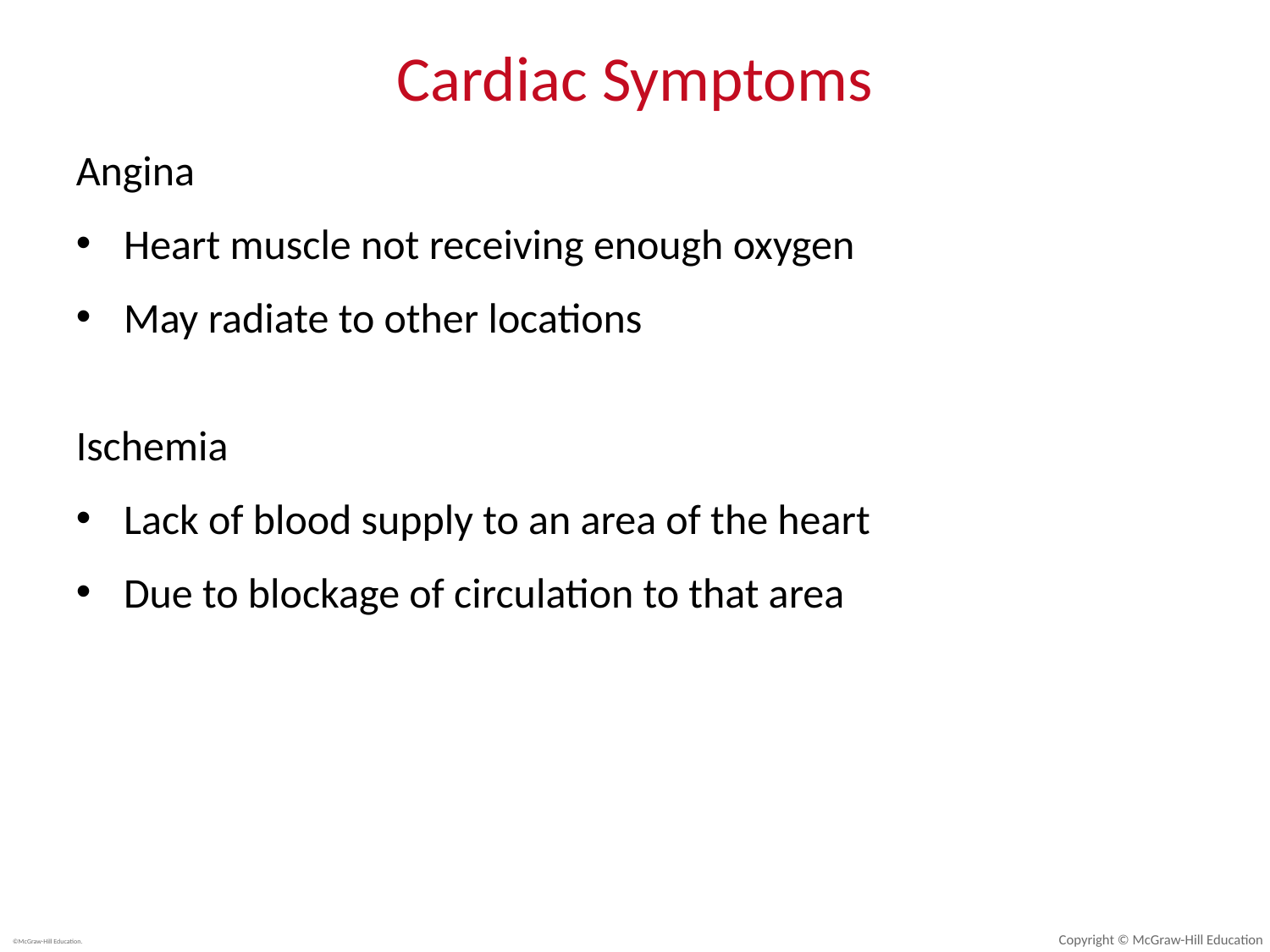

# Cardiac Symptoms
Angina
Heart muscle not receiving enough oxygen
May radiate to other locations
Ischemia
Lack of blood supply to an area of the heart
Due to blockage of circulation to that area

Copyright © McGraw-Hill Education